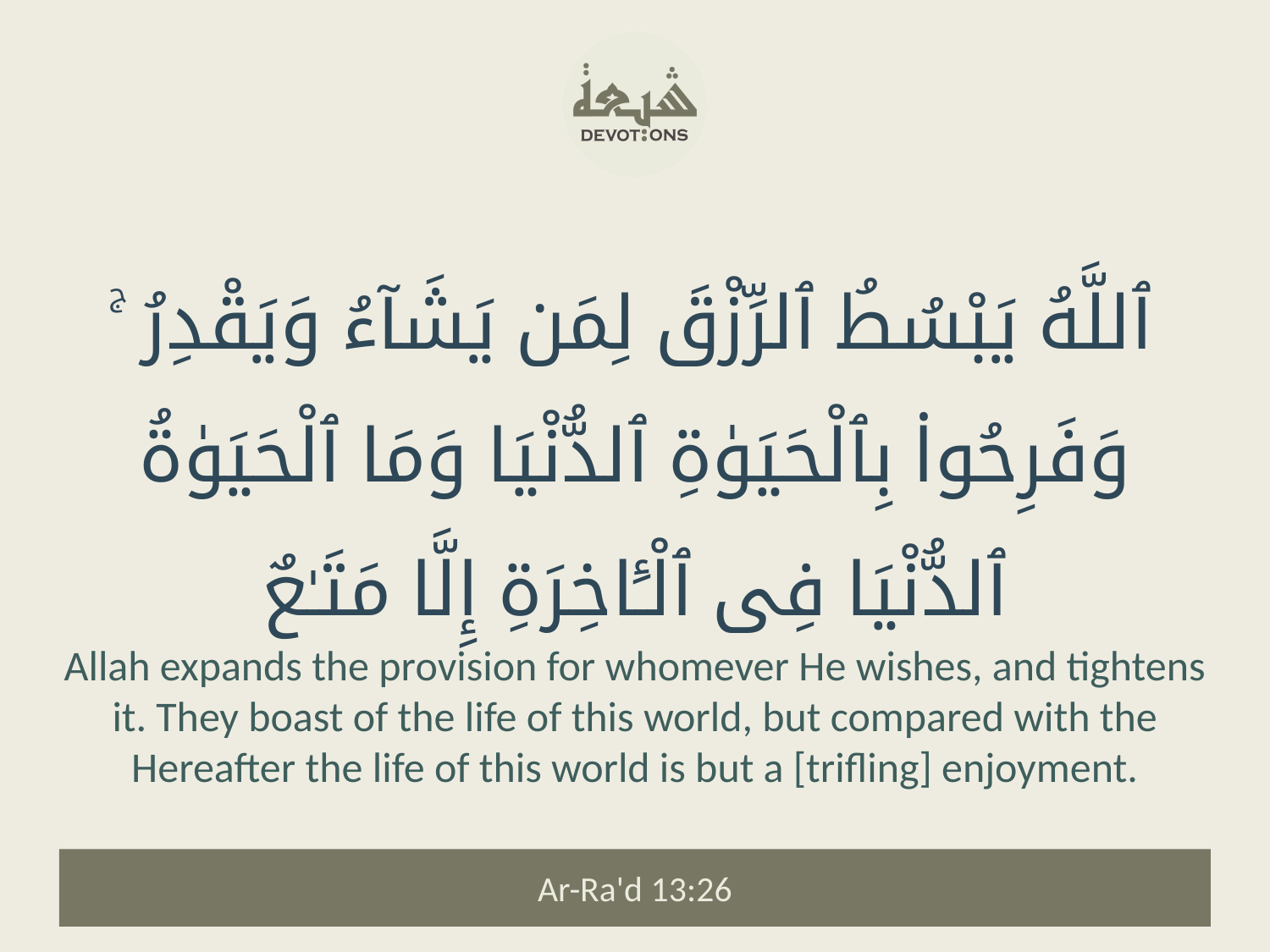

ٱللَّهُ يَبْسُطُ ٱلرِّزْقَ لِمَن يَشَآءُ وَيَقْدِرُ ۚ وَفَرِحُوا۟ بِٱلْحَيَوٰةِ ٱلدُّنْيَا وَمَا ٱلْحَيَوٰةُ ٱلدُّنْيَا فِى ٱلْـَٔاخِرَةِ إِلَّا مَتَـٰعٌ
Allah expands the provision for whomever He wishes, and tightens it. They boast of the life of this world, but compared with the Hereafter the life of this world is but a [trifling] enjoyment.
Ar-Ra'd 13:26